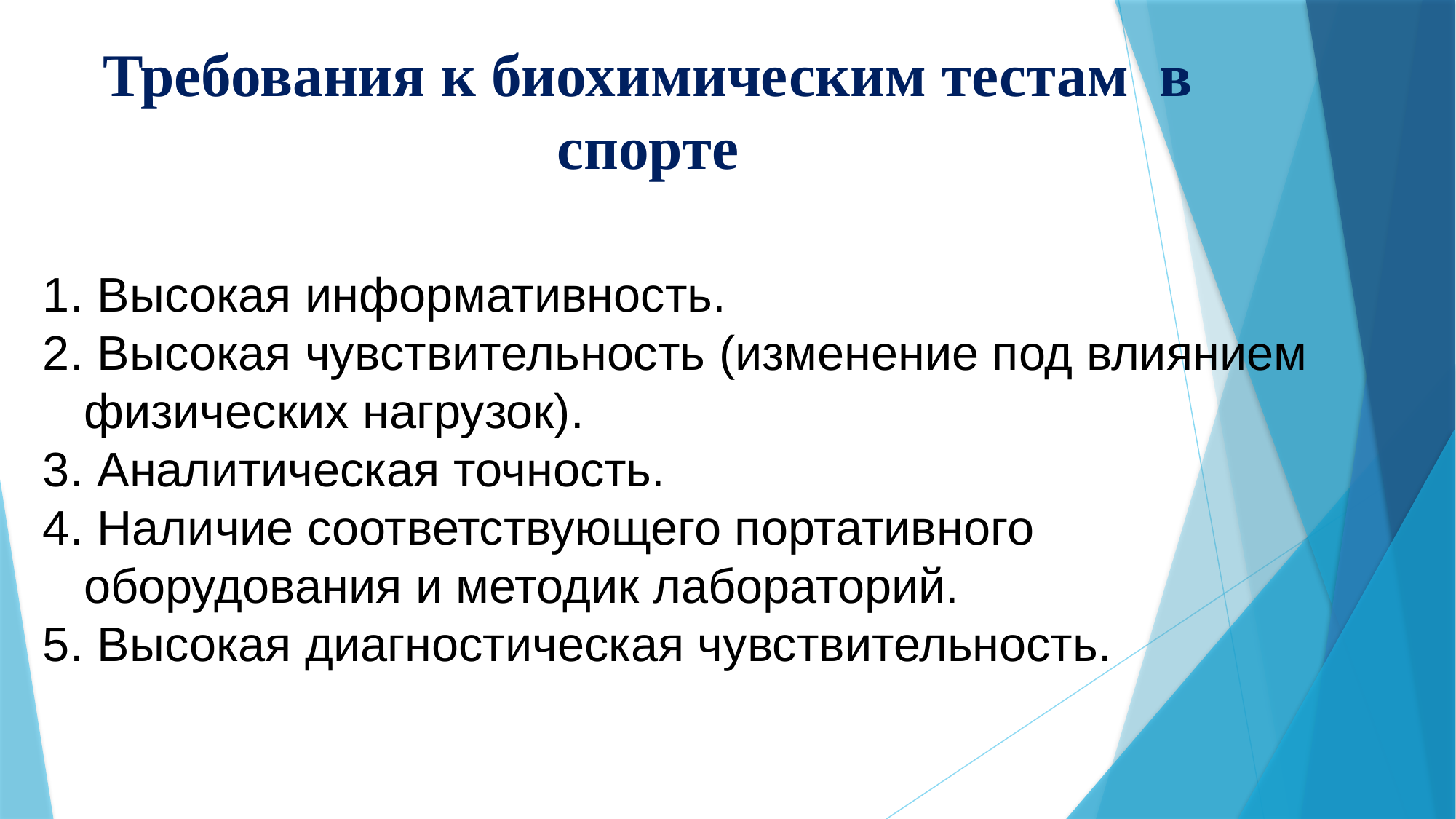

# Требования к биохимическим тестам  в спорте
 Высокая информативность.
 Высокая чувствительность (изменение под влиянием физических нагрузок).
 Аналитическая точность.
 Наличие соответствующего портативного оборудования и методик лабораторий.
 Высокая диагностическая чувствительность.